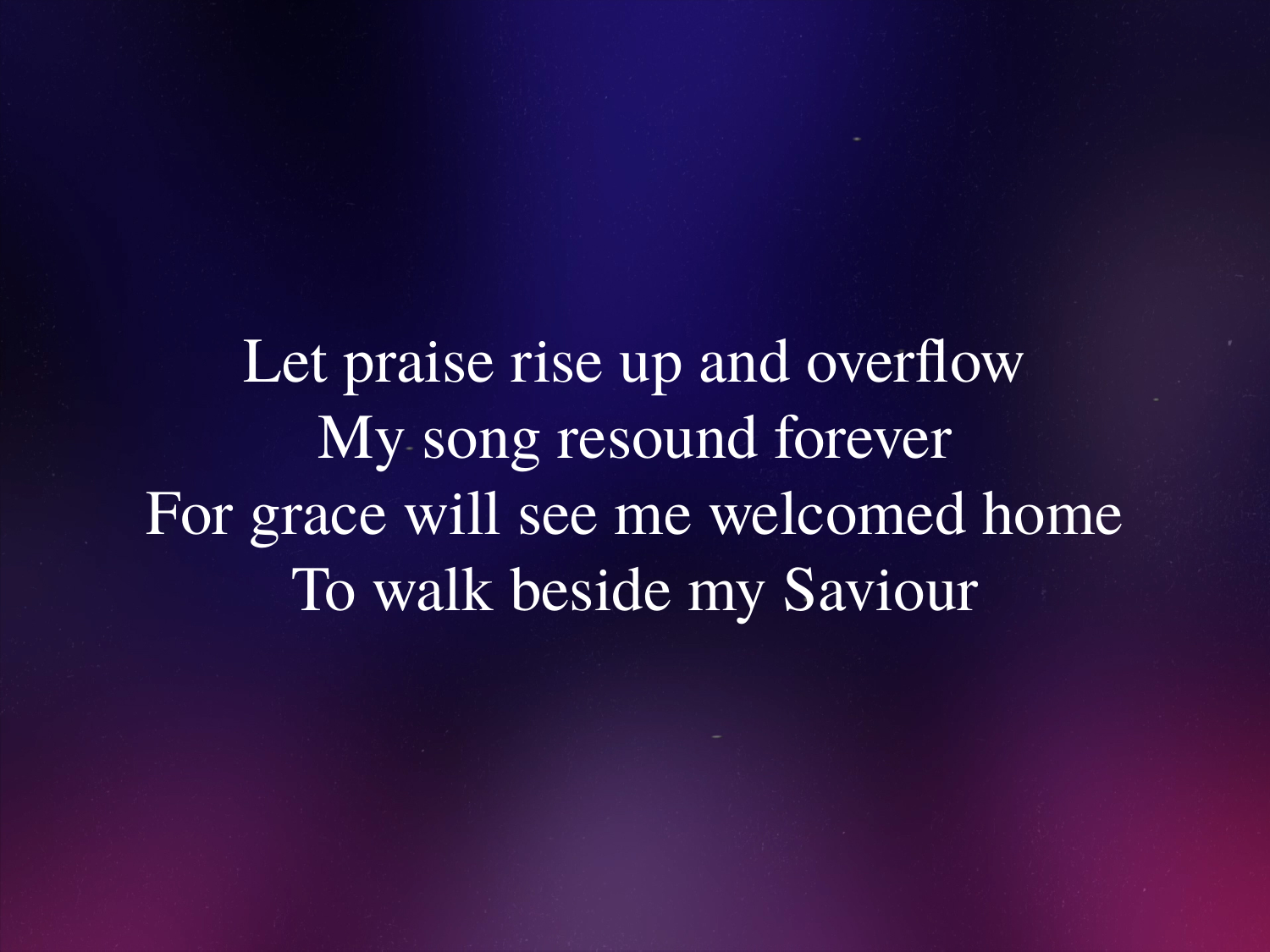

# Let praise rise up and overflow My song resound forever For grace will see me welcomed home To walk beside my Saviour